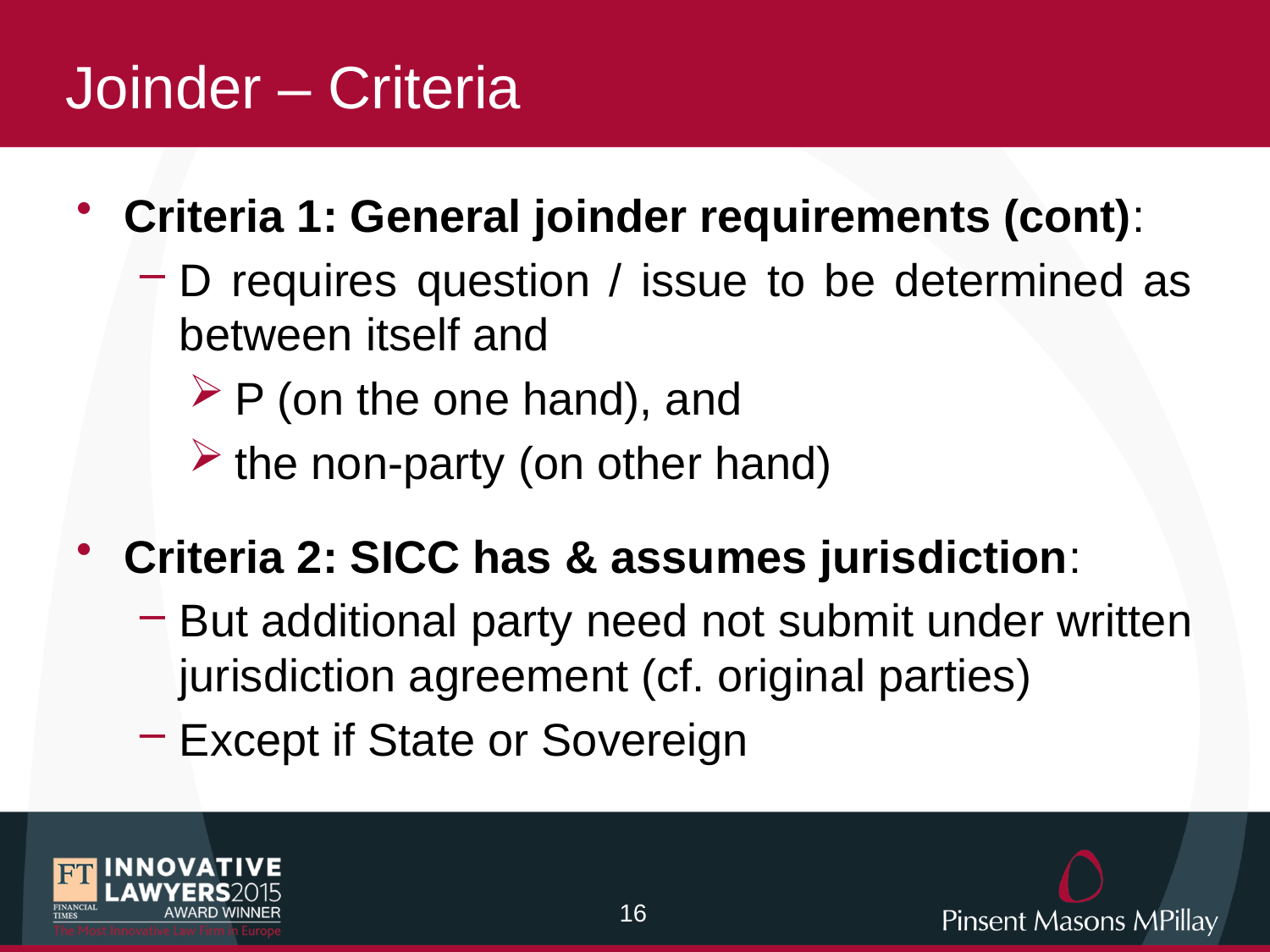

# Joinder – Criteria
Criteria 1: General joinder requirements (cont):
D requires question / issue to be determined as between itself and
P (on the one hand), and
the non-party (on other hand)

Criteria 2: SICC has & assumes jurisdiction:
But additional party need not submit under written jurisdiction agreement (cf. original parties)
Except if State or Sovereign
16